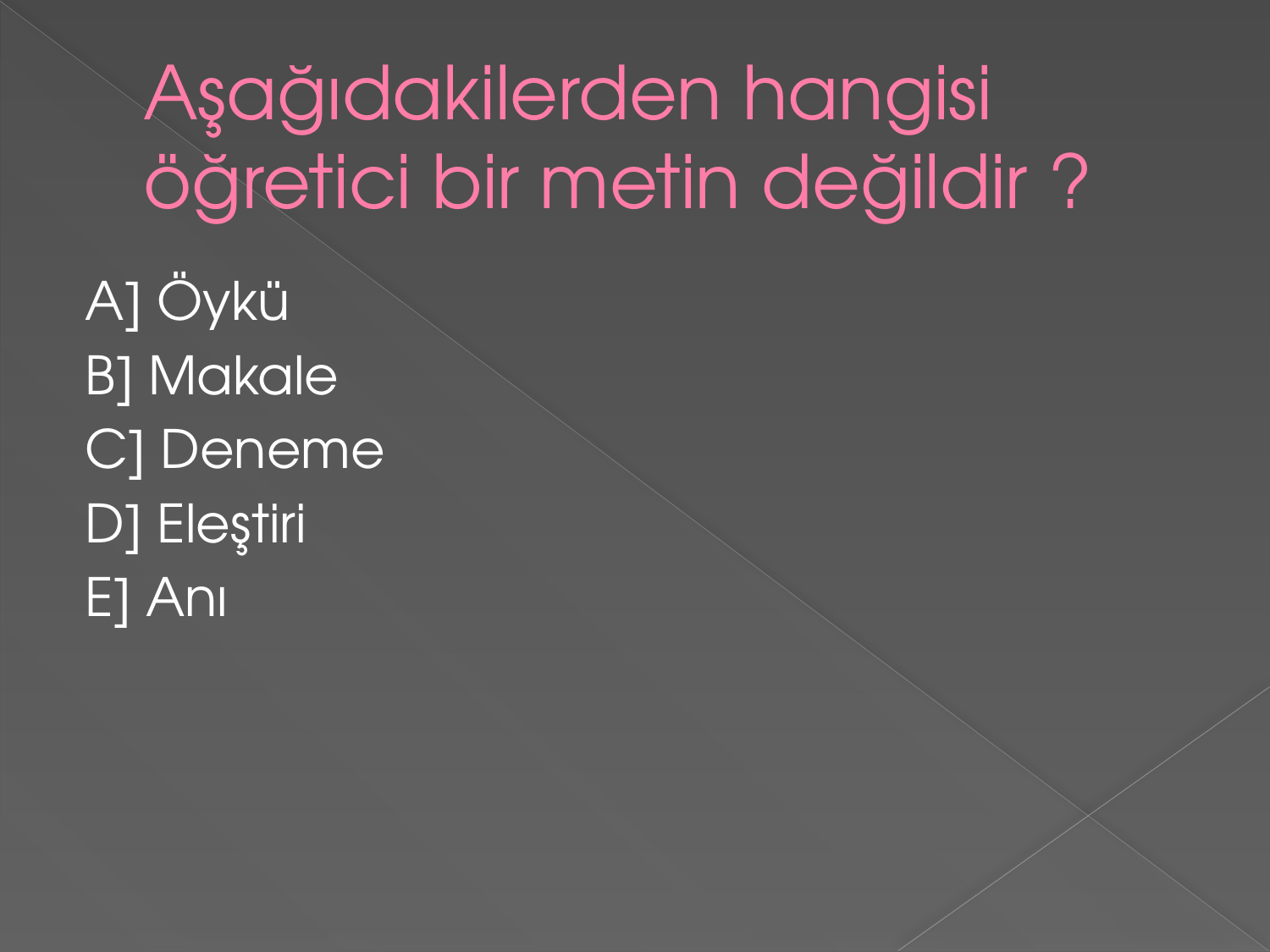

# Aşağıdakilerden hangisi öğretici bir metin değildir ?
A] Öykü
B] Makale
C] Deneme
D] Eleştiri
E] Anı